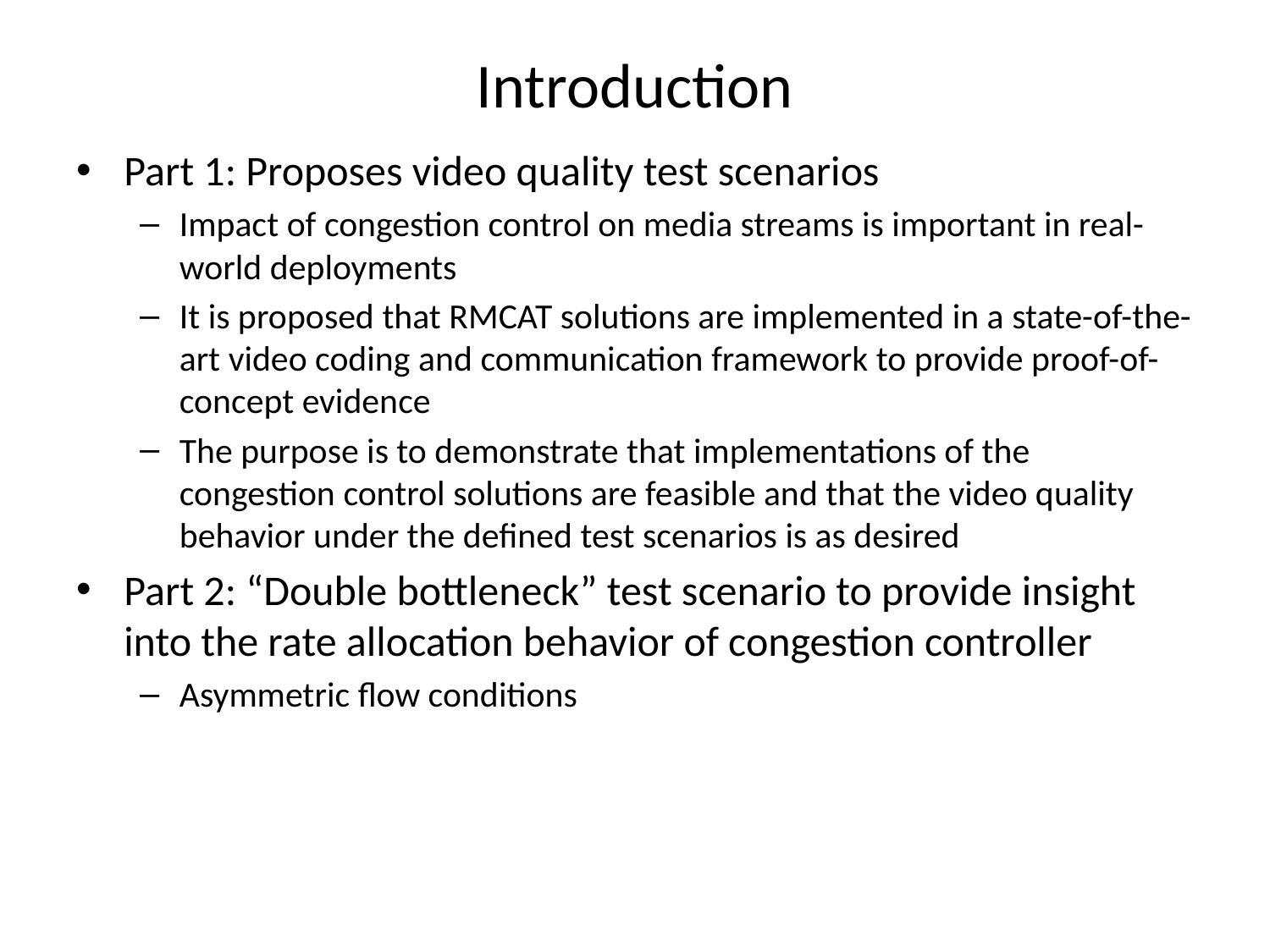

# Introduction
Part 1: Proposes video quality test scenarios
Impact of congestion control on media streams is important in real-world deployments
It is proposed that RMCAT solutions are implemented in a state-of-the-art video coding and communication framework to provide proof-of-concept evidence
The purpose is to demonstrate that implementations of the congestion control solutions are feasible and that the video quality behavior under the defined test scenarios is as desired
Part 2: “Double bottleneck” test scenario to provide insight into the rate allocation behavior of congestion controller
Asymmetric flow conditions